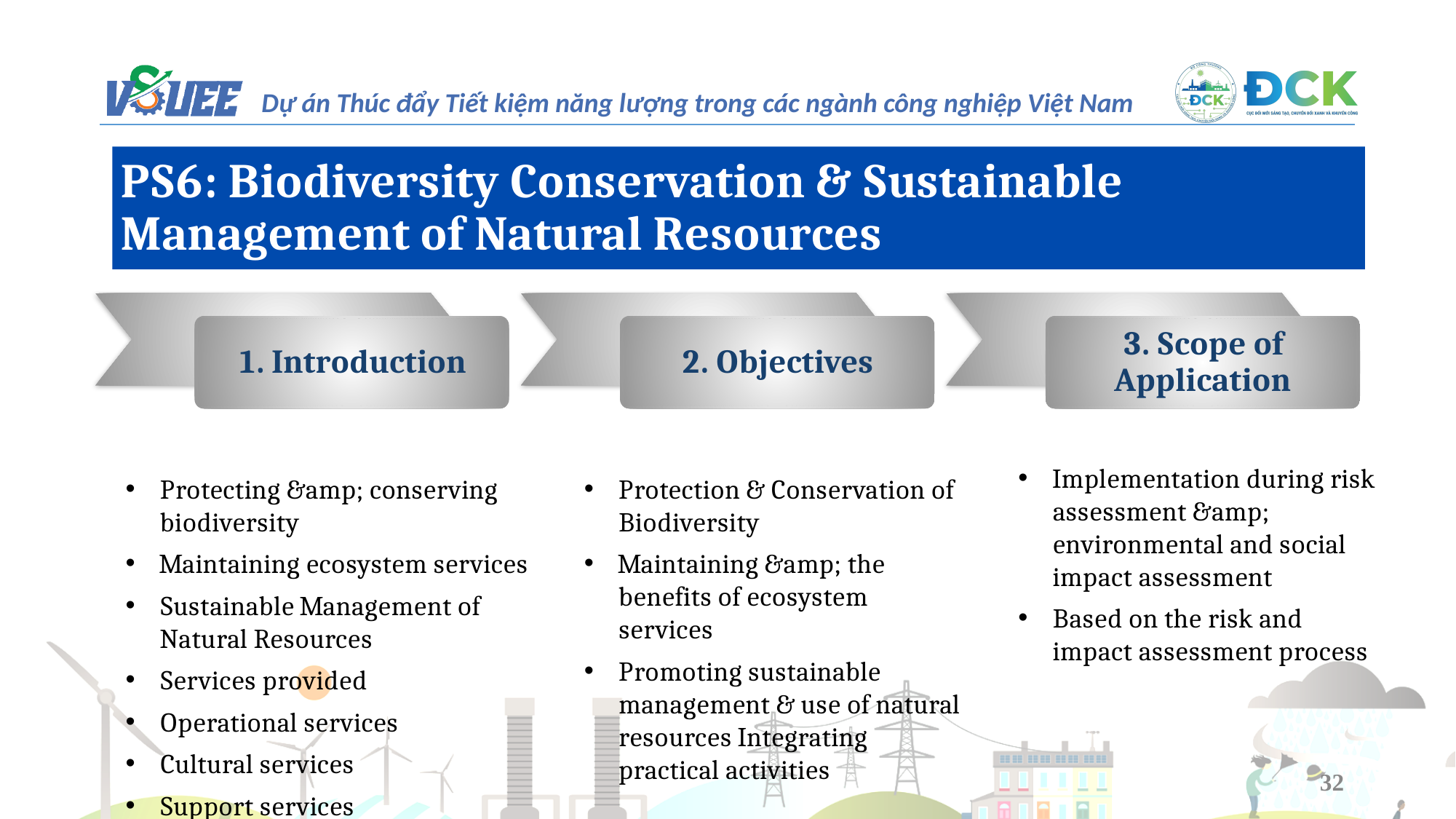

PS6: Biodiversity Conservation & Sustainable Management of Natural Resources

1. Introduction
2. Objectives
3. Scope of Application
Protecting &amp; conserving biodiversity
Maintaining ecosystem services
Sustainable Management of Natural Resources
Services provided
Operational services
Cultural services
Support services
Protection & Conservation of Biodiversity
Maintaining &amp; the benefits of ecosystem services
Promoting sustainable management & use of natural resources Integrating practical activities
Implementation during risk assessment &amp; environmental and social impact assessment
Based on the risk and impact assessment process
32